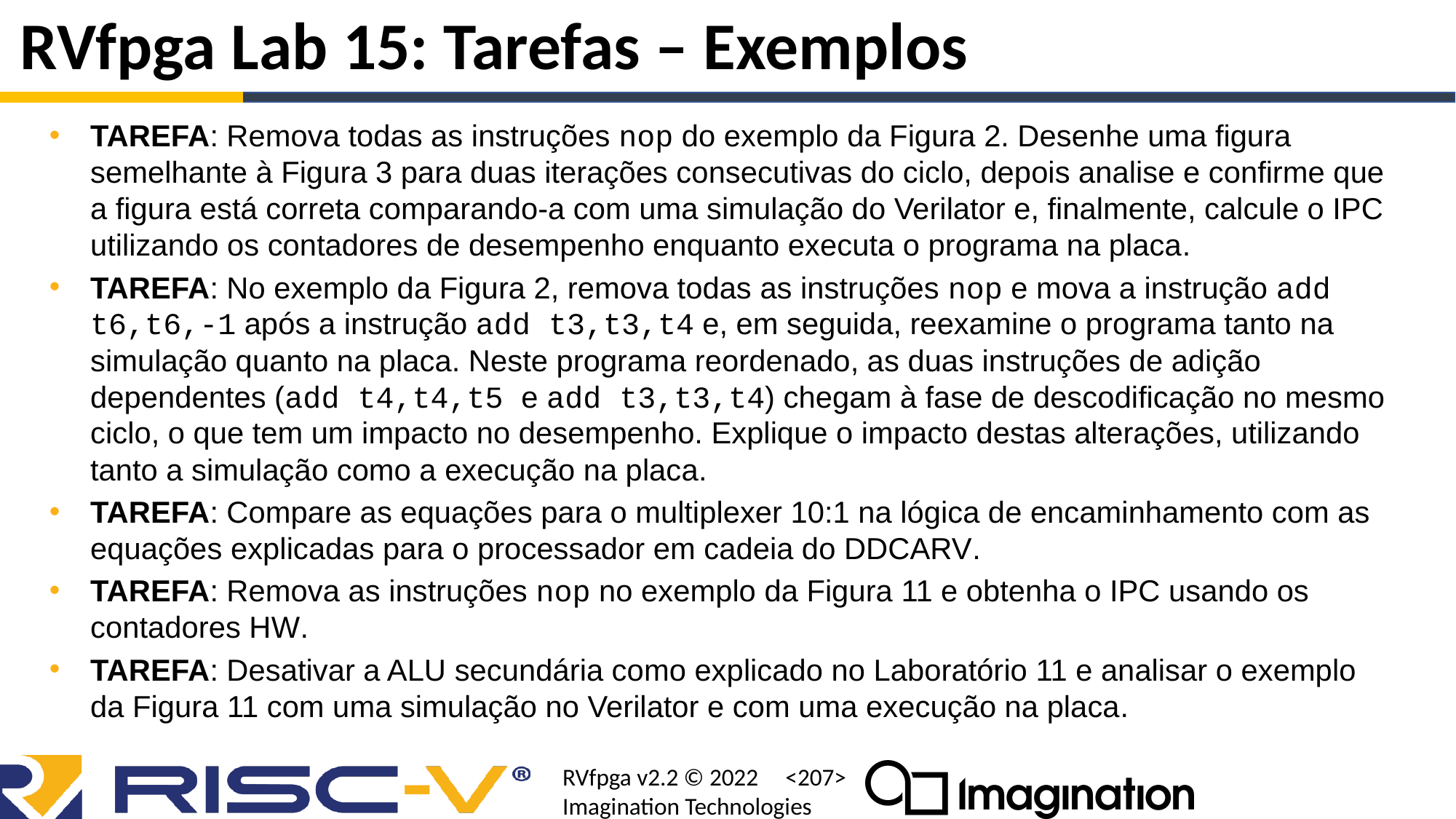

# RVfpga Lab 15: Tarefas – Exemplos
TAREFA: Remova todas as instruções nop do exemplo da Figura 2. Desenhe uma figura semelhante à Figura 3 para duas iterações consecutivas do ciclo, depois analise e confirme que a figura está correta comparando-a com uma simulação do Verilator e, finalmente, calcule o IPC utilizando os contadores de desempenho enquanto executa o programa na placa.
TAREFA: No exemplo da Figura 2, remova todas as instruções nop e mova a instrução add t6,t6,-1 após a instrução add t3,t3,t4 e, em seguida, reexamine o programa tanto na simulação quanto na placa. Neste programa reordenado, as duas instruções de adição dependentes (add t4,t4,t5 e add t3,t3,t4) chegam à fase de descodificação no mesmo ciclo, o que tem um impacto no desempenho. Explique o impacto destas alterações, utilizando tanto a simulação como a execução na placa.
TAREFA: Compare as equações para o multiplexer 10:1 na lógica de encaminhamento com as equações explicadas para o processador em cadeia do DDCARV.
TAREFA: Remova as instruções nop no exemplo da Figura 11 e obtenha o IPC usando os contadores HW.
TAREFA: Desativar a ALU secundária como explicado no Laboratório 11 e analisar o exemplo da Figura 11 com uma simulação no Verilator e com uma execução na placa.